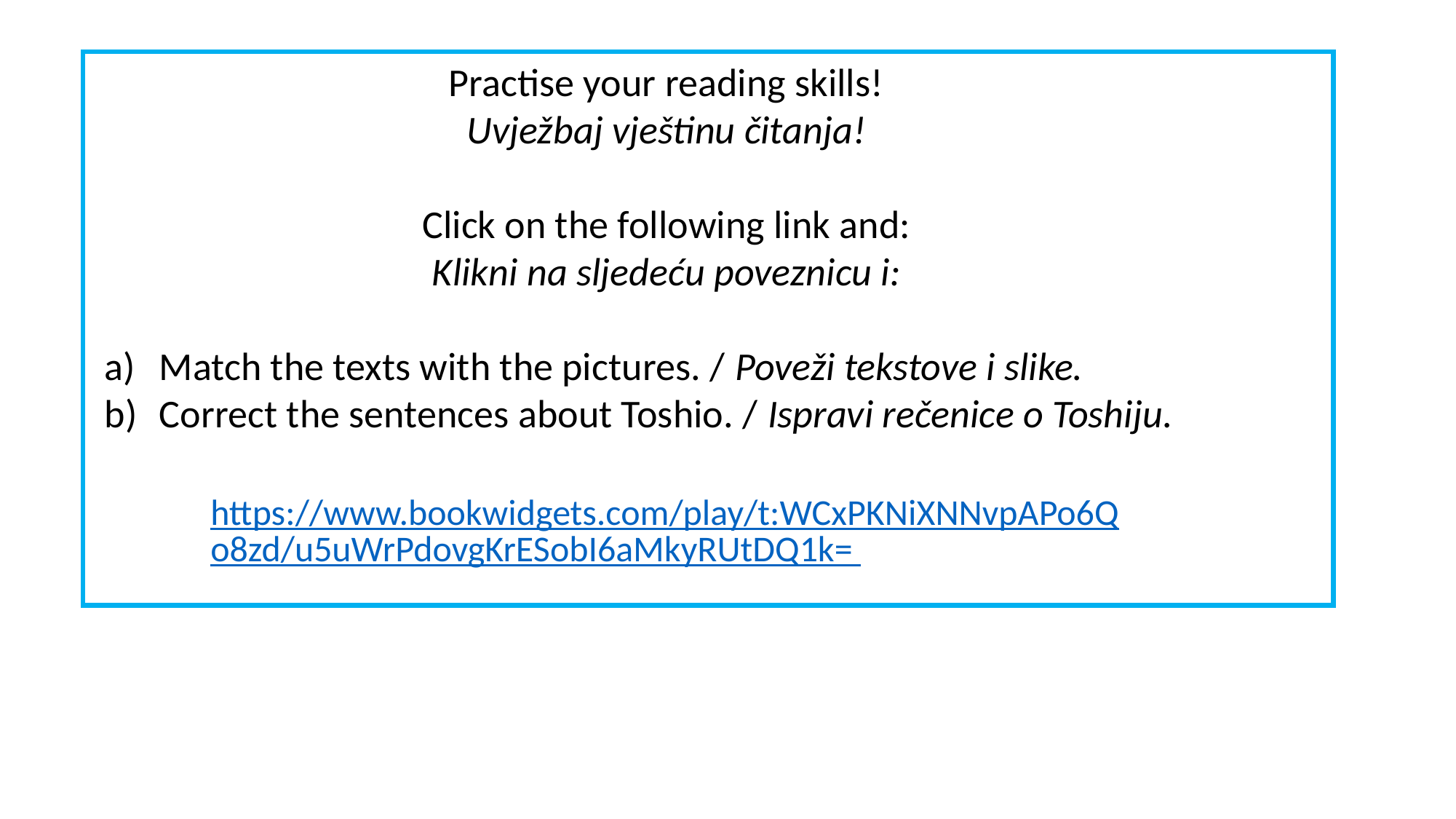

Practise your reading skills!
Uvježbaj vještinu čitanja!

Click on the following link and:
Klikni na sljedeću poveznicu i:

Match the texts with the pictures. / Poveži tekstove i slike.
Correct the sentences about Toshio. / Ispravi rečenice o Toshiju.
https://www.bookwidgets.com/play/t:WCxPKNiXNNvpAPo6Qo8zd/u5uWrPdovgKrESobI6aMkyRUtDQ1k=